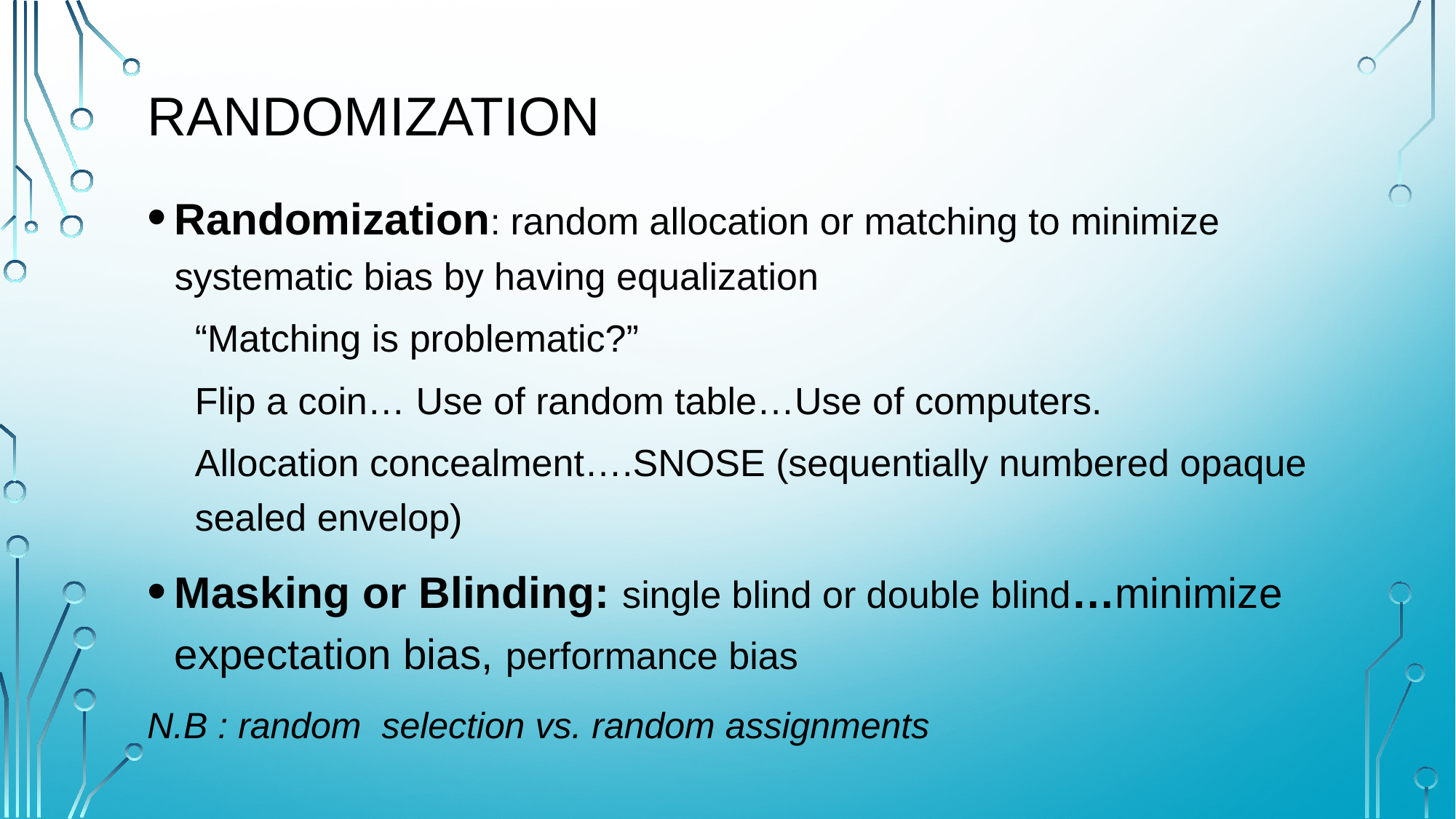

# Randomization
Randomization: random allocation or matching to minimize systematic bias by having equalization
“Matching is problematic?”
Flip a coin… Use of random table…Use of computers.
Allocation concealment….SNOSE (sequentially numbered opaque sealed envelop)
Masking or Blinding: single blind or double blind…minimize expectation bias, performance bias
N.B : random  selection vs. random assignments